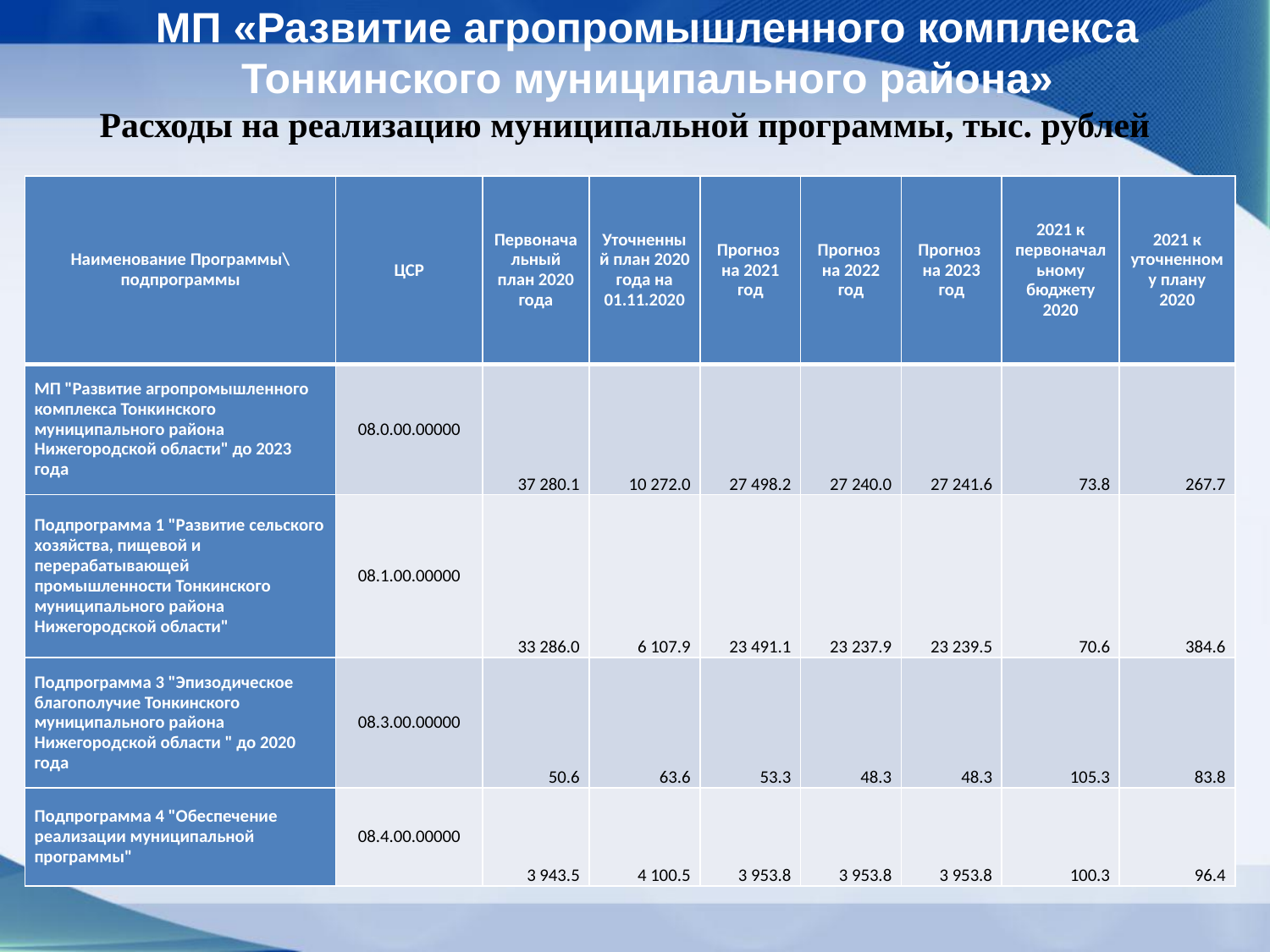

МП «Развитие агропромышленного комплекса Тонкинского муниципального района»
Расходы на реализацию муниципальной программы, тыс. рублей

| Наименование Программы\ подпрограммы | ЦСР | Первоначальный план 2020 года | Уточненный план 2020 года на 01.11.2020 | Прогноз на 2021 год | Прогноз на 2022 год | Прогноз на 2023 год | 2021 к первоначальному бюджету 2020 | 2021 к уточненному плану 2020 |
| --- | --- | --- | --- | --- | --- | --- | --- | --- |
| МП "Развитие агропромышленного комплекса Тонкинского муниципального района Нижегородской области" до 2023 года | 08.0.00.00000 | 37 280.1 | 10 272.0 | 27 498.2 | 27 240.0 | 27 241.6 | 73.8 | 267.7 |
| Подпрограмма 1 "Развитие сельского хозяйства, пищевой и перерабатывающей промышленности Тонкинского муниципального района Нижегородской области" | 08.1.00.00000 | 33 286.0 | 6 107.9 | 23 491.1 | 23 237.9 | 23 239.5 | 70.6 | 384.6 |
| Подпрограмма 3 "Эпизодическое благополучие Тонкинского муниципального района Нижегородской области " до 2020 года | 08.3.00.00000 | 50.6 | 63.6 | 53.3 | 48.3 | 48.3 | 105.3 | 83.8 |
| Подпрограмма 4 "Обеспечение реализации муниципальной программы" | 08.4.00.00000 | 3 943.5 | 4 100.5 | 3 953.8 | 3 953.8 | 3 953.8 | 100.3 | 96.4 |